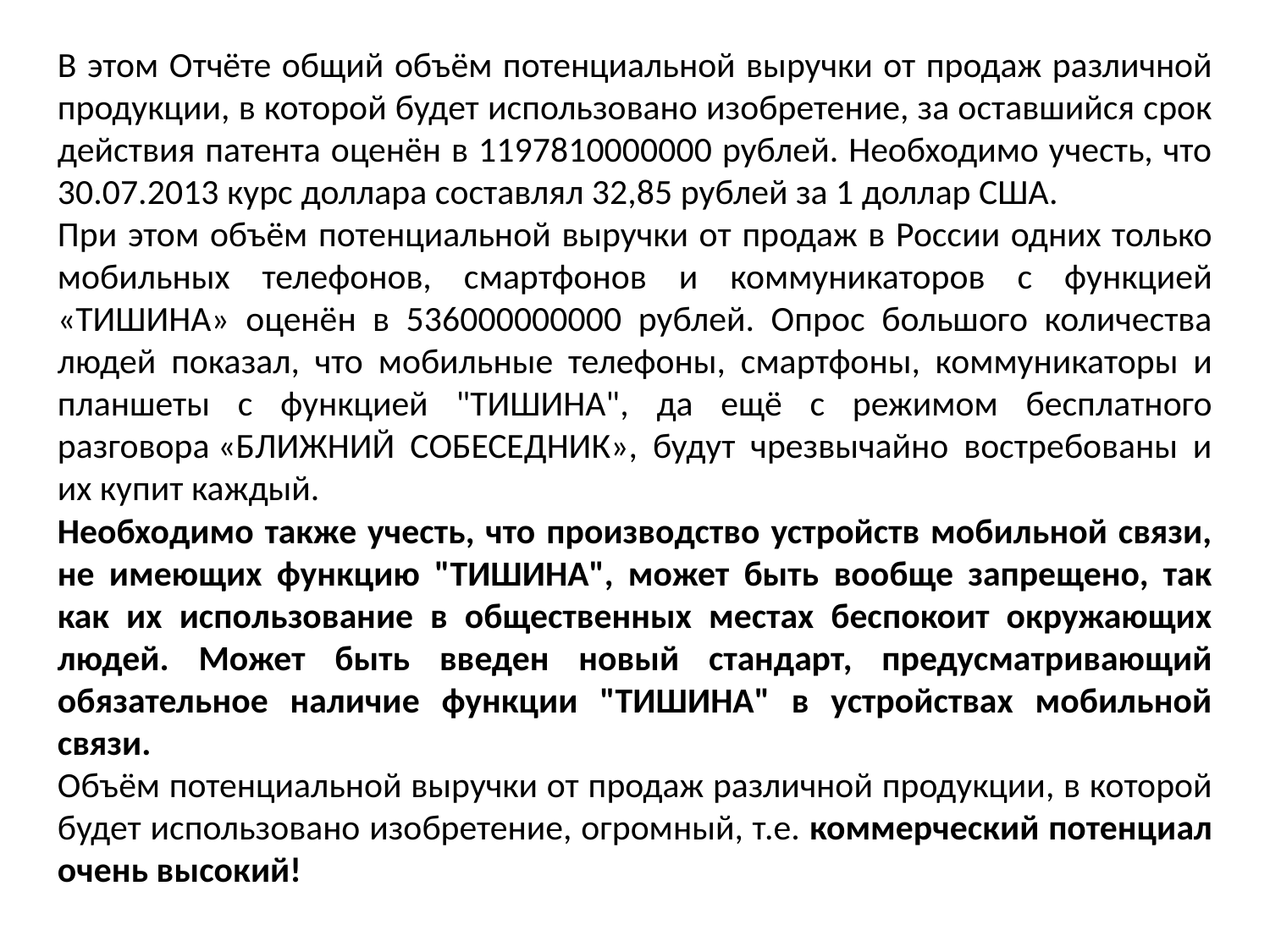

В этом Отчёте общий объём потенциальной выручки от продаж различной продукции, в которой будет использовано изобретение, за оставшийся срок действия патента оценён в 1197810000000 рублей. Необходимо учесть, что 30.07.2013 курс доллара составлял 32,85 рублей за 1 доллар США.
При этом объём потенциальной выручки от продаж в России одних только мобильных телефонов, смартфонов и коммуникаторов с функцией «ТИШИНА» оценён в 536000000000 рублей. Опрос большого количества людей показал, что мобильные телефоны, смартфоны, коммуникаторы и планшеты с функцией "ТИШИНА", да ещё с режимом бесплатного разговора «БЛИЖНИЙ СОБЕСЕДНИК», будут чрезвычайно востребованы и их купит каждый.
Необходимо также учесть, что производство устройств мобильной связи, не имеющих функцию "ТИШИНА", может быть вообще запрещено, так как их использование в общественных местах беспокоит окружающих людей. Может быть введен новый стандарт, предусматривающий обязательное наличие функции "ТИШИНА" в устройствах мобильной связи.
Объём потенциальной выручки от продаж различной продукции, в которой будет использовано изобретение, огромный, т.е. коммерческий потенциал очень высокий!